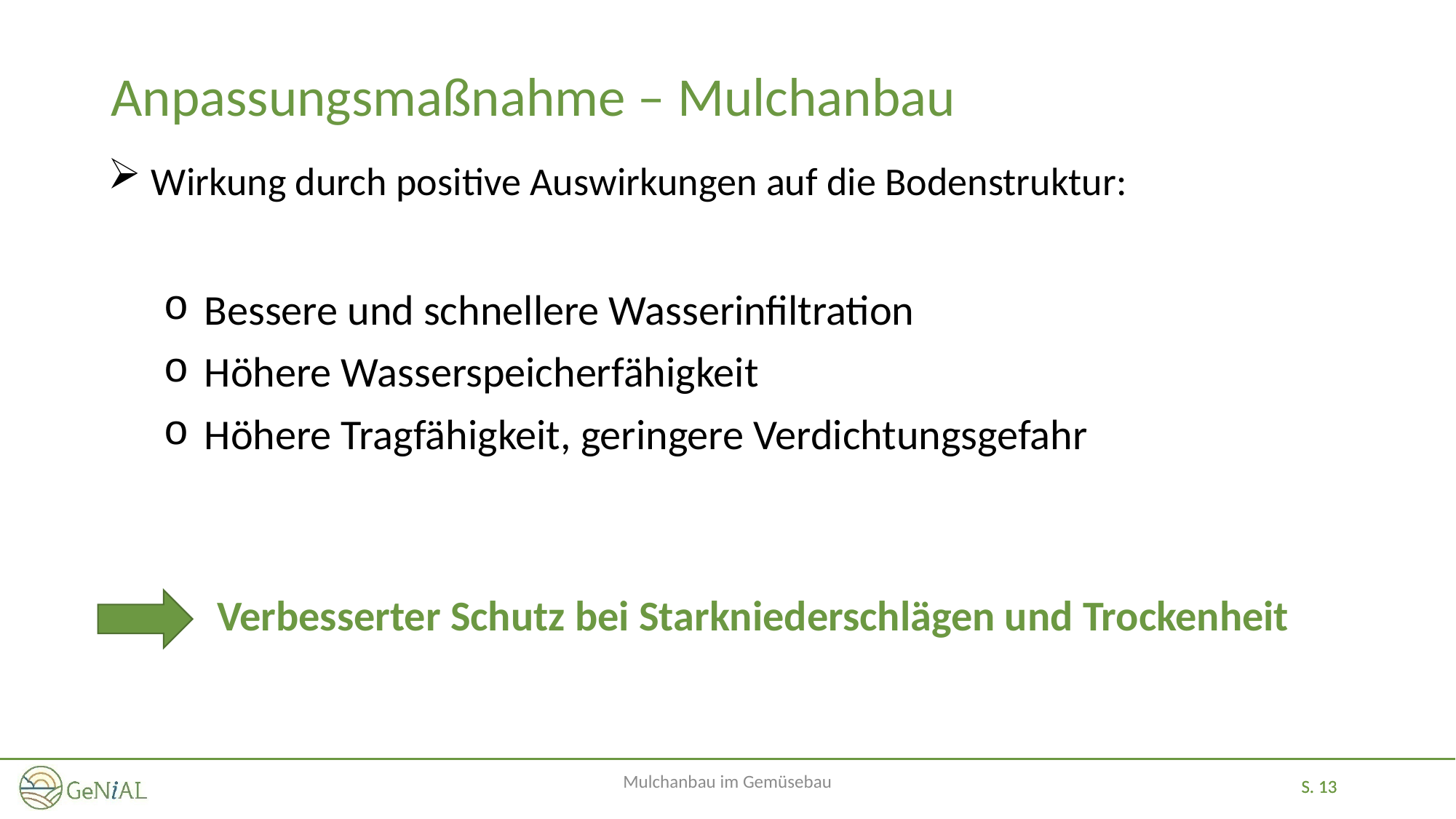

# Anpassungsmaßnahme – Mulchanbau
 Wirkung durch positive Auswirkungen auf die Bodenstruktur:

Bessere und schnellere Wasserinfiltration
Höhere Wasserspeicherfähigkeit
Höhere Tragfähigkeit, geringere Verdichtungsgefahr

	Verbesserter Schutz bei Starkniederschlägen und Trockenheit

Mulchanbau im Gemüsebau